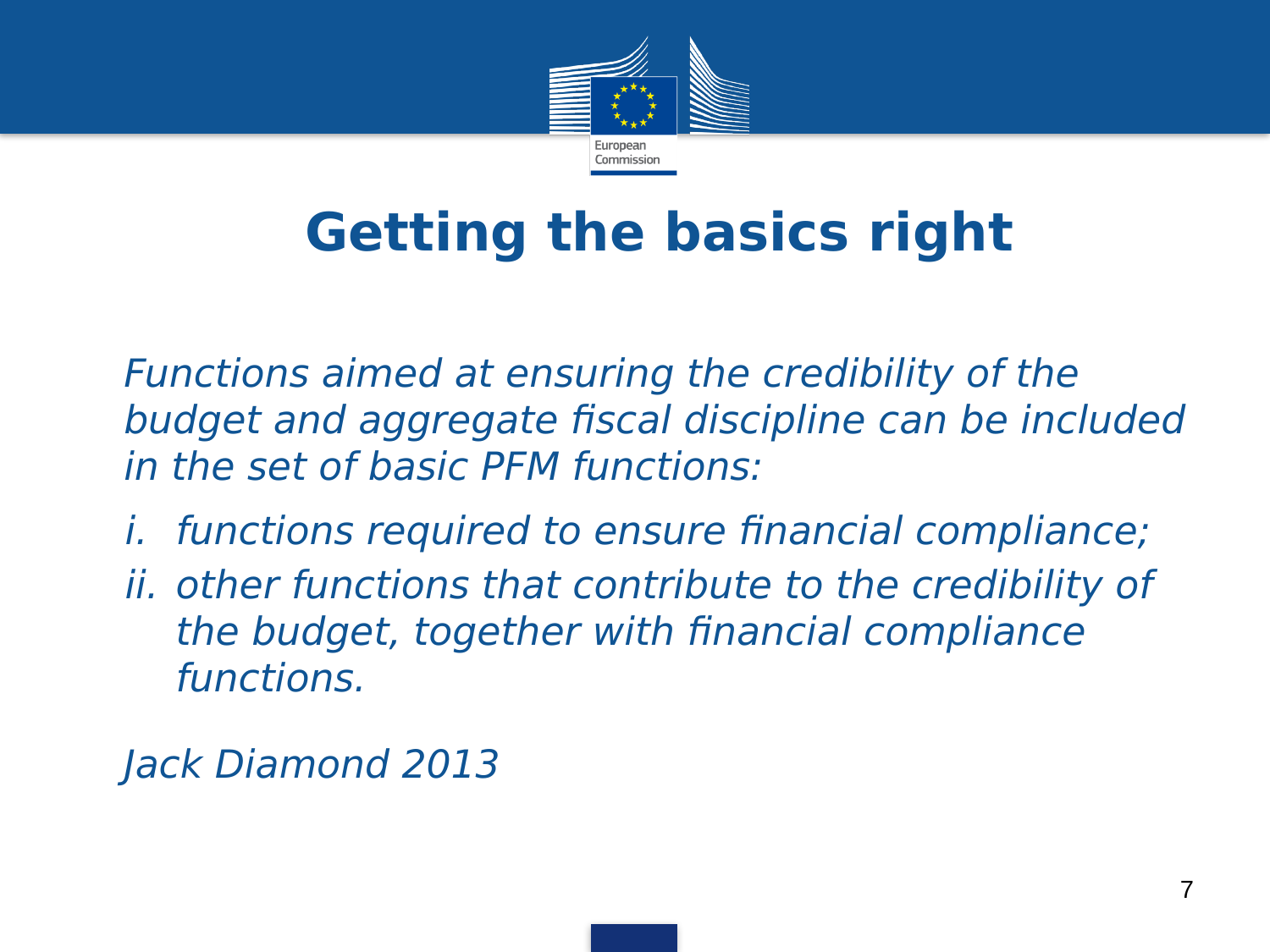

# Getting the basics right
Functions aimed at ensuring the credibility of the budget and aggregate fiscal discipline can be included in the set of basic PFM functions:
functions required to ensure financial compliance;
other functions that contribute to the credibility of the budget, together with financial compliance functions.
Jack Diamond 2013
7